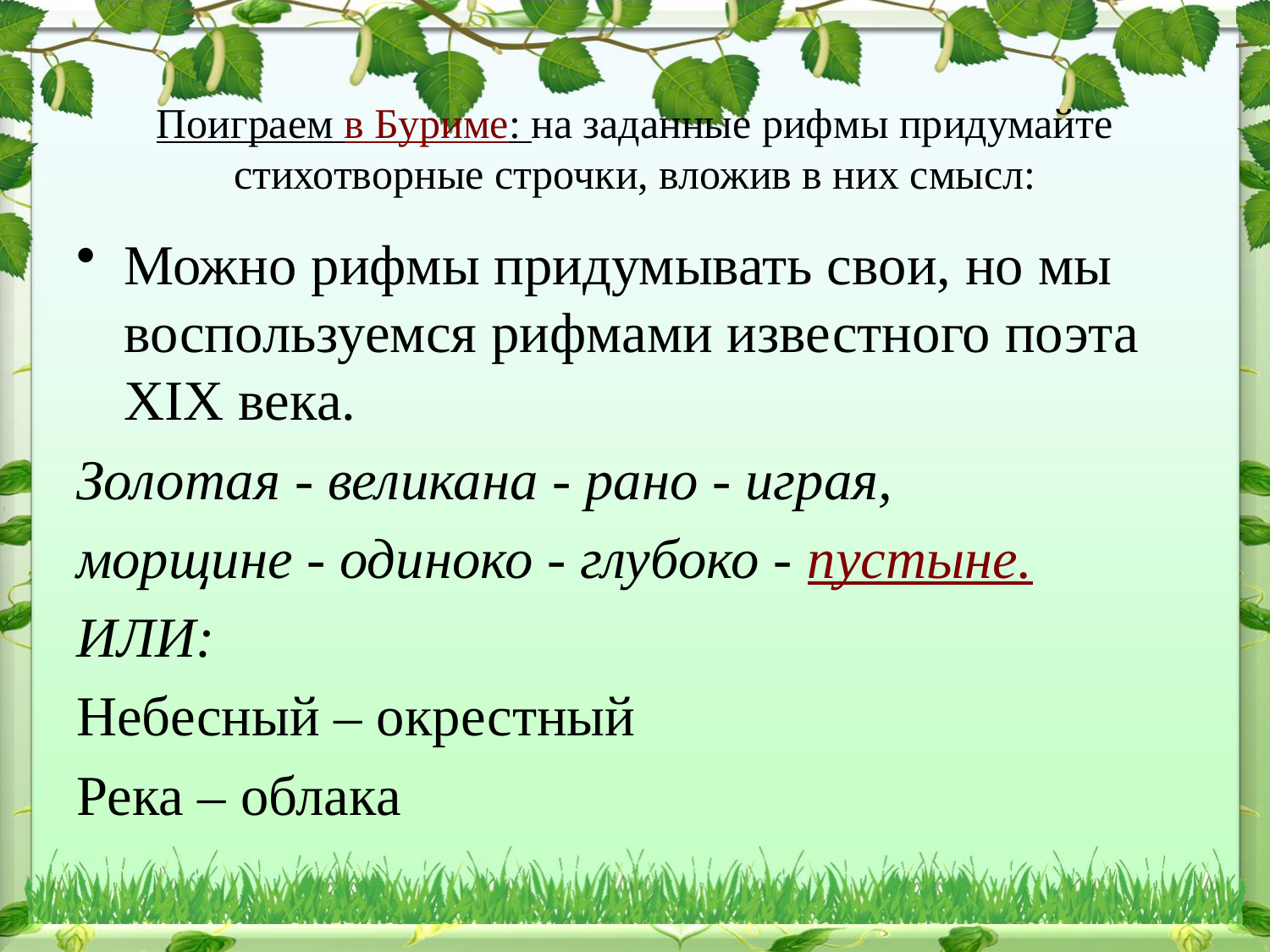

# Поиграем в Буриме: на заданные рифмы придумайте стихотворные строчки, вложив в них смысл:
Можно рифмы придумывать свои, но мы воспользуемся рифмами известного поэта XIX века.
Золотая - великана - рано - играя,
морщине - одиноко - глубоко - пустыне.
ИЛИ:
Небесный – окрестный
Река – облака